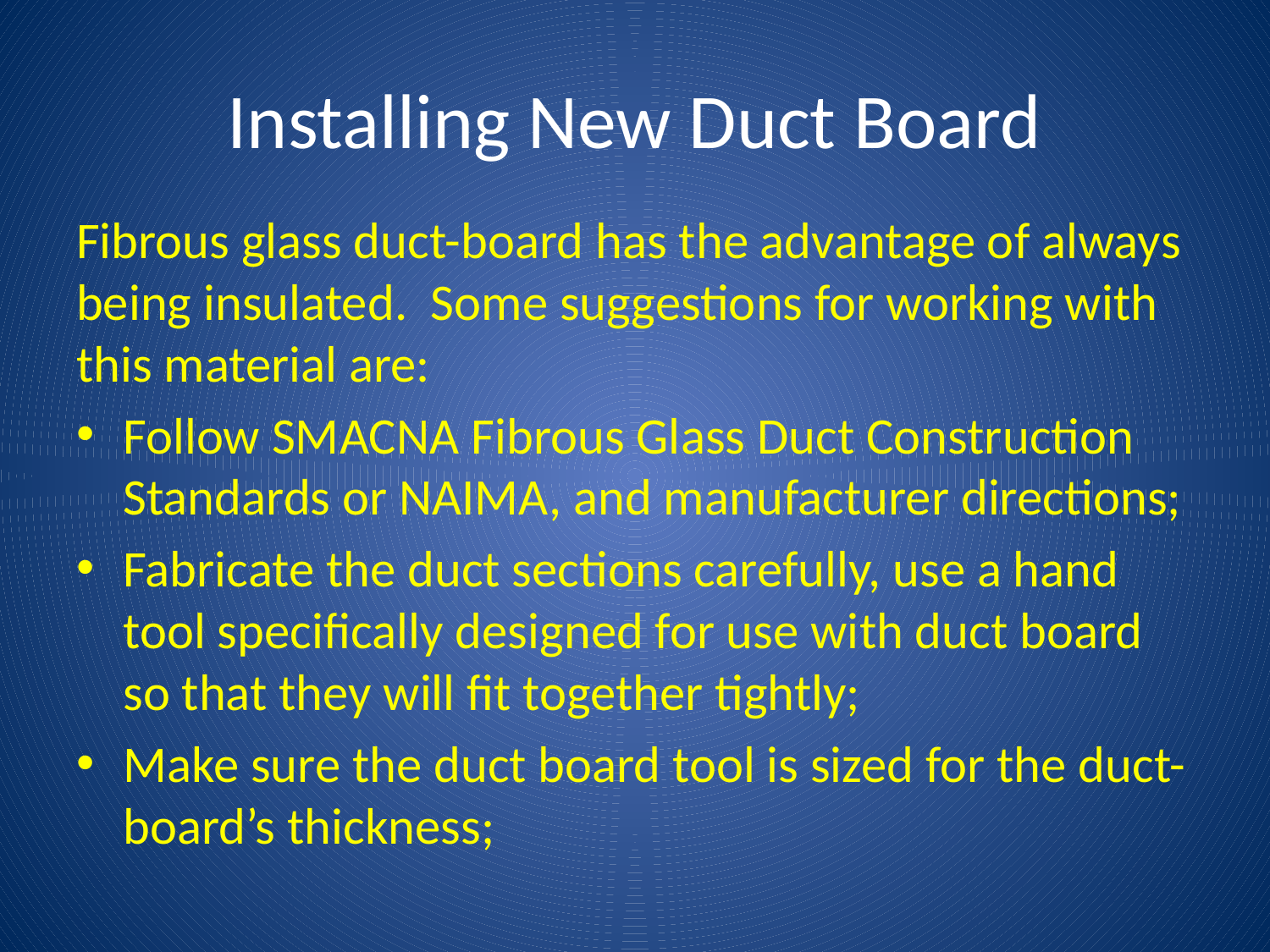

# Installing New Duct Board
Fibrous glass duct-board has the advantage of always being insulated.  Some suggestions for working with this material are:
Follow SMACNA Fibrous Glass Duct Construction Standards or NAIMA, and manufacturer directions;
Fabricate the duct sections carefully, use a hand tool specifically designed for use with duct board so that they will fit together tightly;
Make sure the duct board tool is sized for the duct-board’s thickness;